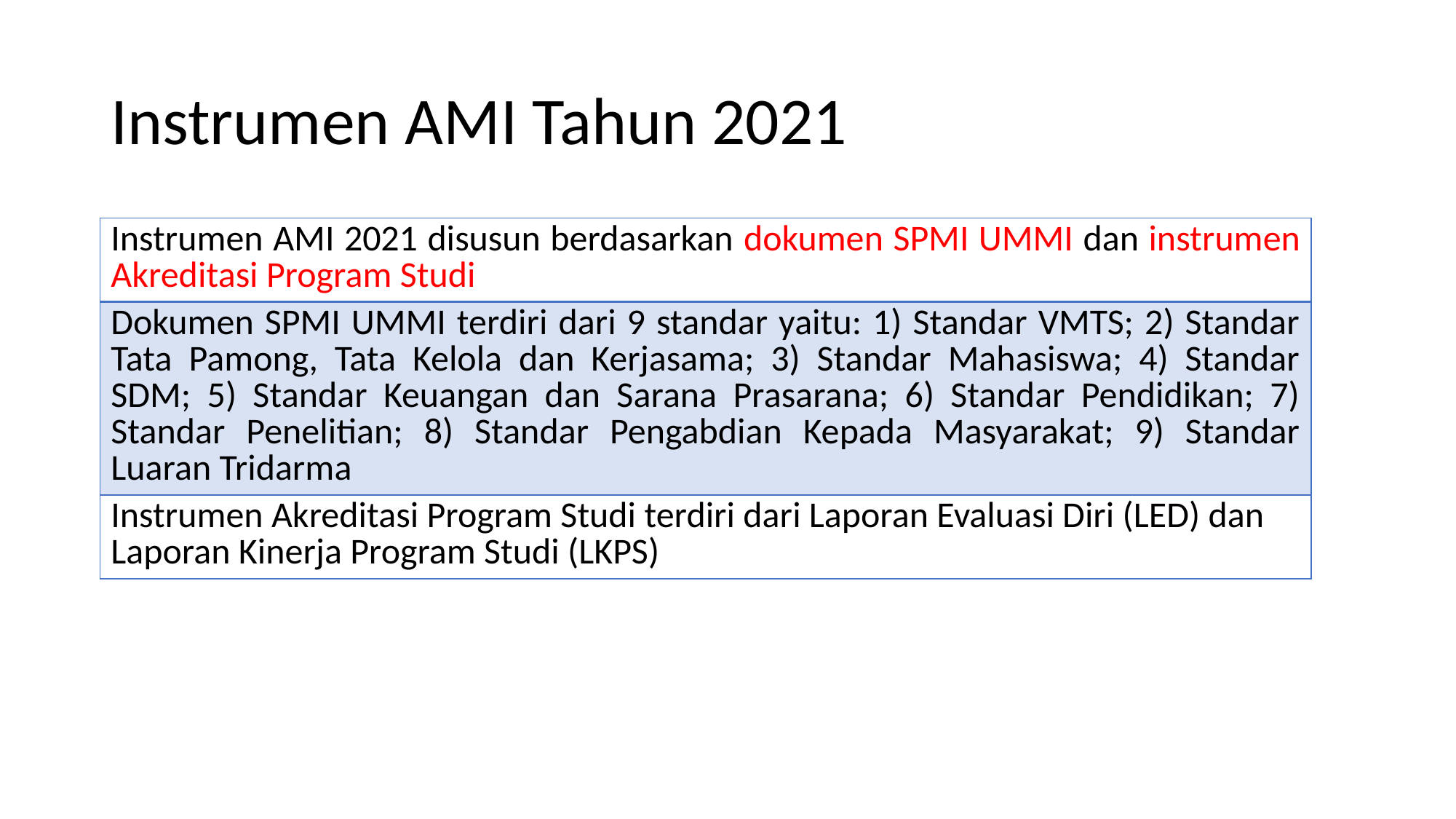

# Instrumen AMI Tahun 2021

| Instrumen AMI 2021 disusun berdasarkan dokumen SPMI UMMI dan instrumen Akreditasi Program Studi |
| --- |
| Dokumen SPMI UMMI terdiri dari 9 standar yaitu: 1) Standar VMTS; 2) Standar Tata Pamong, Tata Kelola dan Kerjasama; 3) Standar Mahasiswa; 4) Standar SDM; 5) Standar Keuangan dan Sarana Prasarana; 6) Standar Pendidikan; 7) Standar Penelitian; 8) Standar Pengabdian Kepada Masyarakat; 9) Standar Luaran Tridarma |
| Instrumen Akreditasi Program Studi terdiri dari Laporan Evaluasi Diri (LED) dan Laporan Kinerja Program Studi (LKPS) |